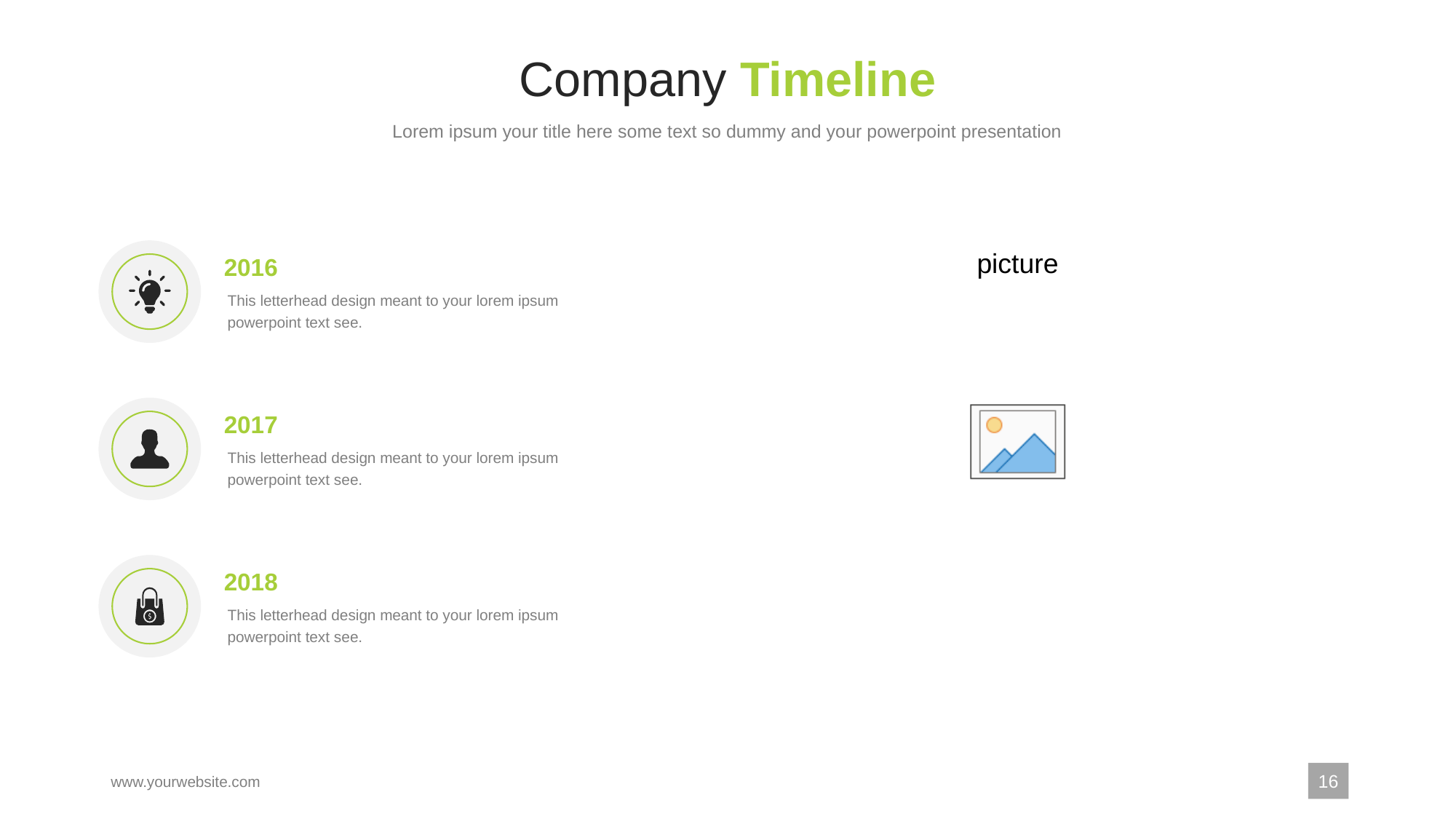

# Company Timeline
Lorem ipsum your title here some text so dummy and your powerpoint presentation

2016
This letterhead design meant to your lorem ipsum powerpoint text see.

2017
This letterhead design meant to your lorem ipsum powerpoint text see.

2018
This letterhead design meant to your lorem ipsum powerpoint text see.

16
www.yourwebsite.com